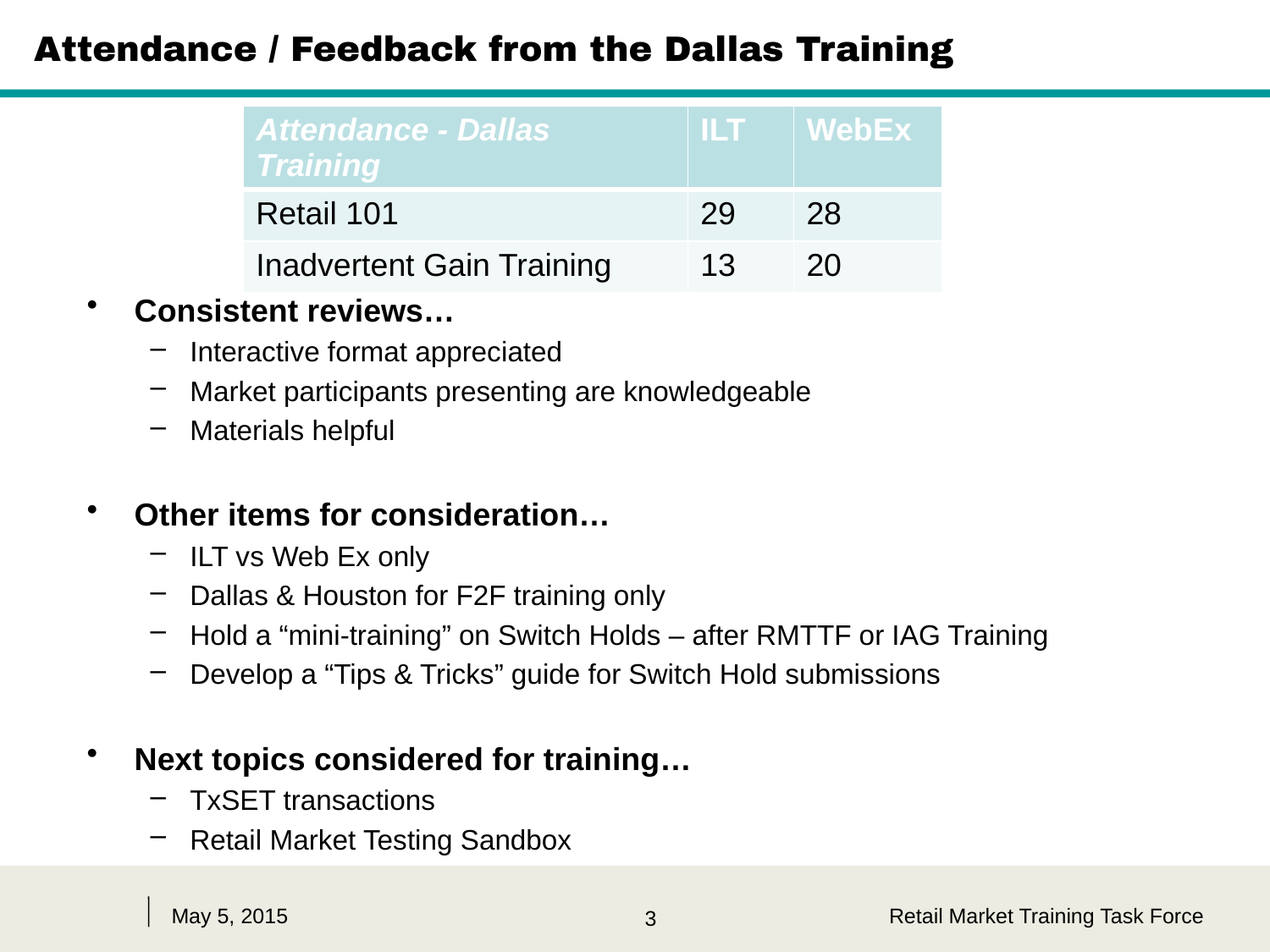

# Attendance / Feedback from the Dallas Training

Consistent reviews…
Interactive format appreciated
Market participants presenting are knowledgeable
Materials helpful

Other items for consideration…
ILT vs Web Ex only
Dallas & Houston for F2F training only
Hold a “mini-training” on Switch Holds – after RMTTF or IAG Training
Develop a “Tips & Tricks” guide for Switch Hold submissions

Next topics considered for training…
TxSET transactions
Retail Market Testing Sandbox

| Attendance - Dallas Training | ILT | WebEx |
| --- | --- | --- |
| Retail 101 | 29 | 28 |
| Inadvertent Gain Training | 13 | 20 |
May 5, 2015
Retail Market Training Task Force